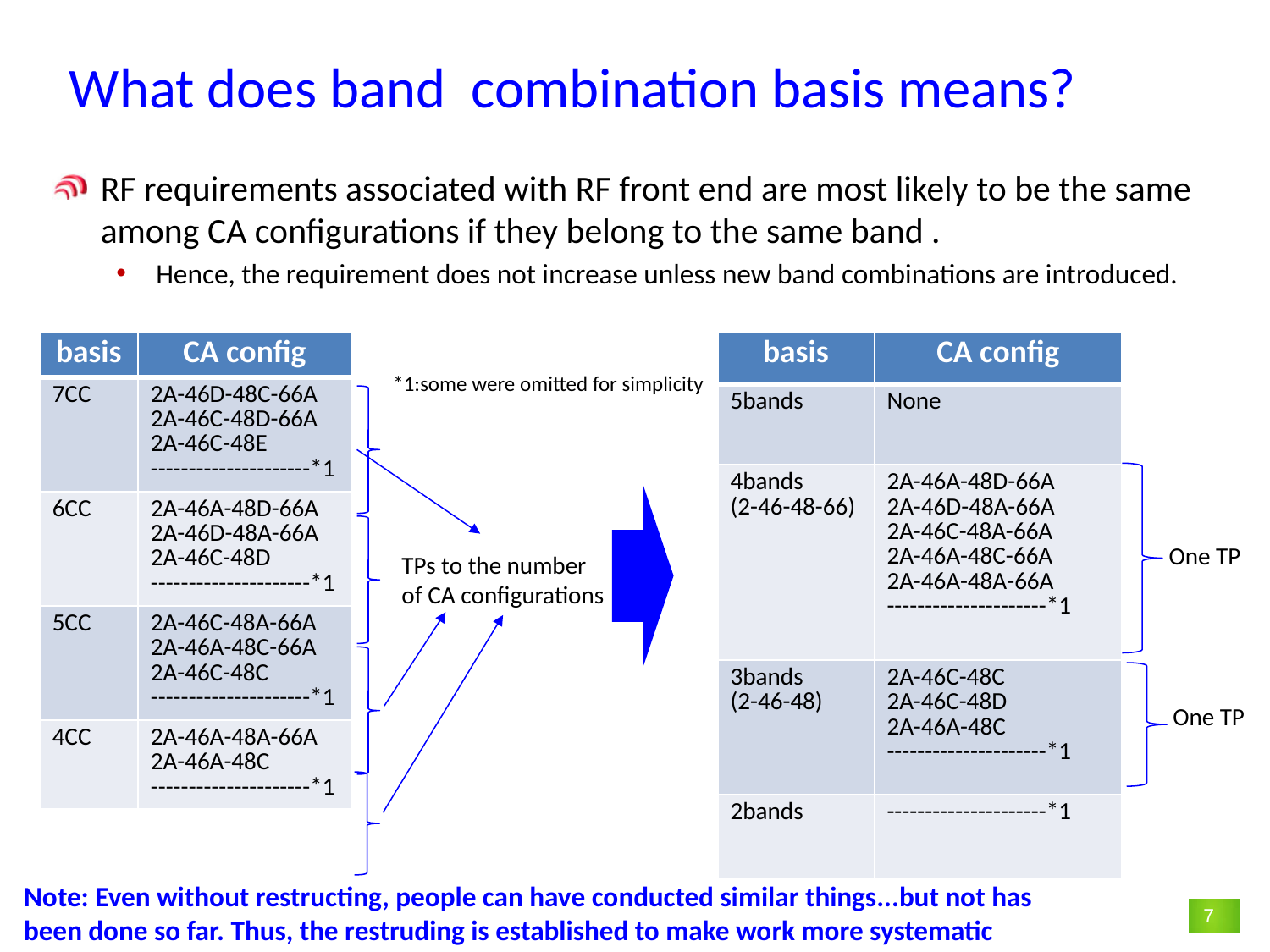

# What does band  combination basis means?
RF requirements associated with RF front end are most likely to be the same among CA configurations if they belong to the same band .
Hence, the requirement does not increase unless new band combinations are introduced.

| basis | CA config |
| --- | --- |
| 7CC | 2A-46D-48C-66A 2A-46C-48D-66A 2A-46C-48E ---------------------\*1 |
| 6CC | 2A-46A-48D-66A 2A-46D-48A-66A 2A-46C-48D ---------------------\*1 |
| 5CC | 2A-46C-48A-66A 2A-46A-48C-66A 2A-46C-48C ---------------------\*1 |
| 4CC | 2A-46A-48A-66A 2A-46A-48C ---------------------\*1 |
| basis | CA config |
| --- | --- |
| 5bands | None |
| 4bands (2-46-48-66) | 2A-46A-48D-66A 2A-46D-48A-66A 2A-46C-48A-66A 2A-46A-48C-66A 2A-46A-48A-66A ---------------------\*1 |
| 3bands (2-46-48) | 2A-46C-48C 2A-46C-48D 2A-46A-48C ---------------------\*1 |
| 2bands | ---------------------\*1 |
*1:some were omitted for simplicity

One TP
TPs to the number
of CA configurations

One TP

Note: Even without restructing, people can have conducted similar things...but not has been done so far. Thus, the restruding is established to make work more systematic